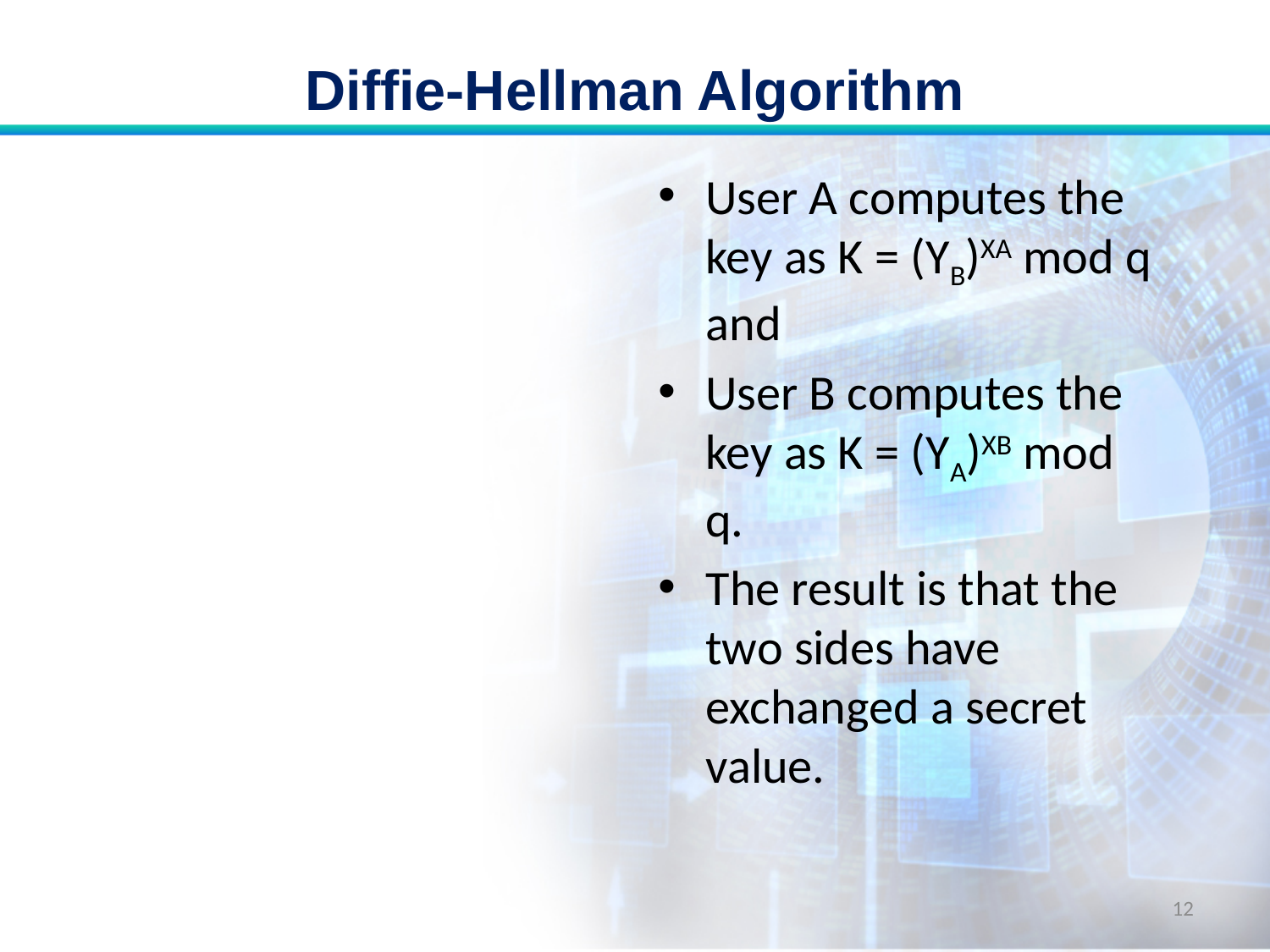

# Diffie-Hellman Algorithm
User A computes the key as K = (YB)XA mod q and
User B computes the key as K = (YA)XB mod q.
The result is that the two sides have exchanged a secret value.
12